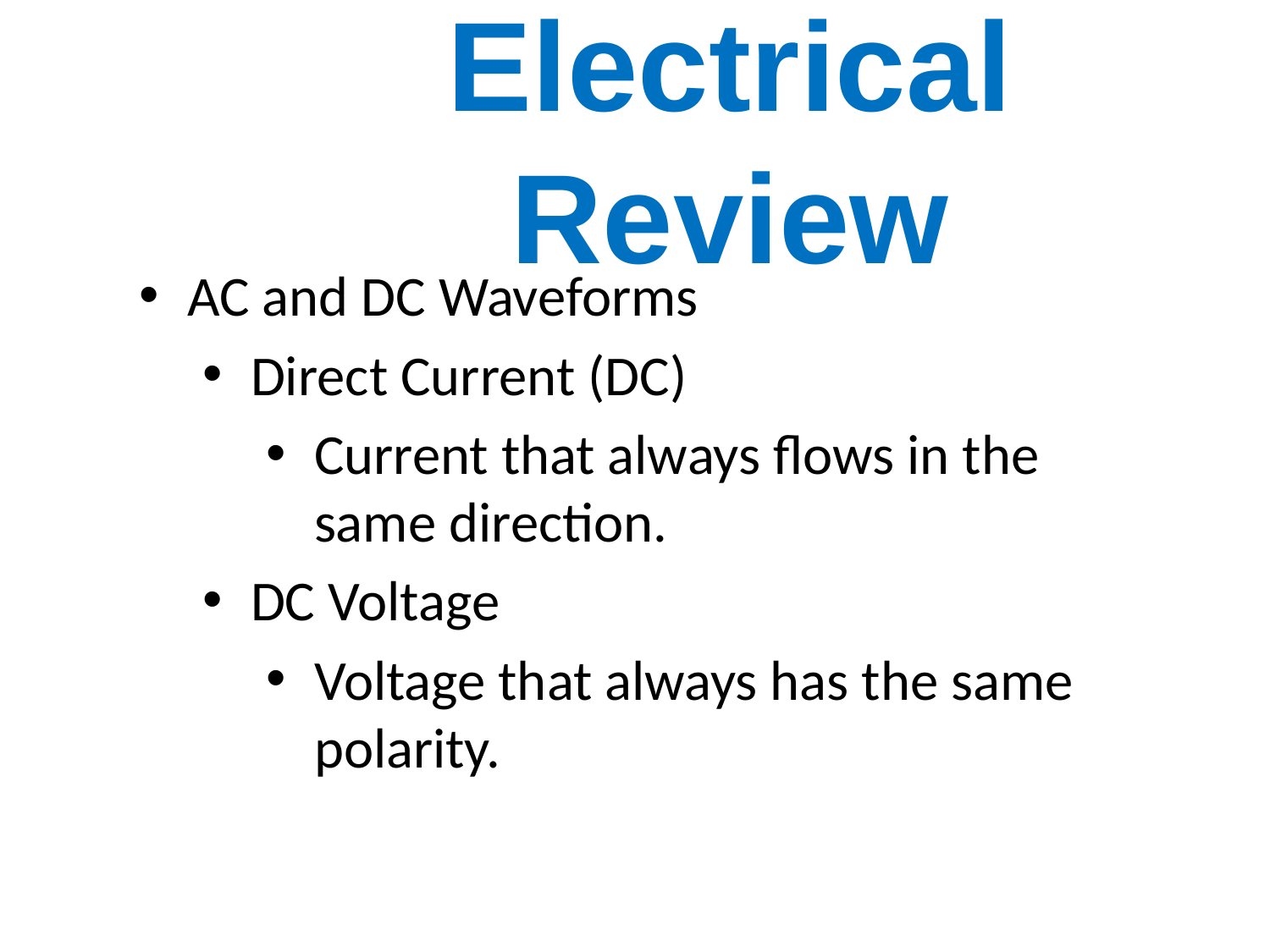

Electrical Review
AC and DC Waveforms
Direct Current (DC)
Current that always flows in the same direction.
DC Voltage
Voltage that always has the same polarity.